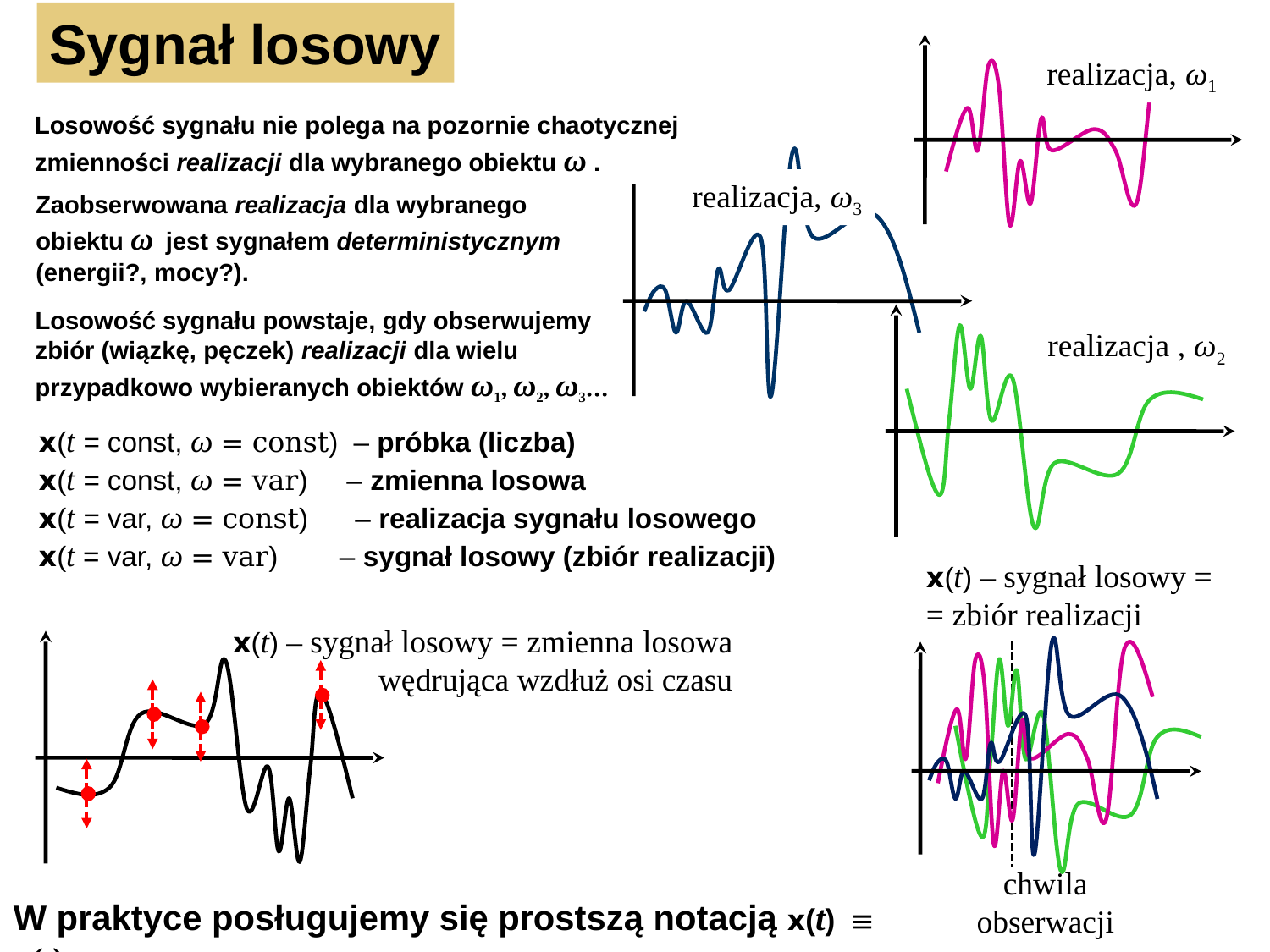

Sygnał losowy

realizacja, ω1

realizacja, ω3

realizacja , ω2
Losowość sygnału nie polega na pozornie chaotycznej
zmienności realizacji dla wybranego obiektu ω .
Zaobserwowana realizacja dla wybranego obiektu ω  jest sygnałem deterministycznym (energii?, mocy?).
Losowość sygnału powstaje, gdy obserwujemy
zbiór (wiązkę, pęczek) realizacji dla wielu
przypadkowo wybieranych obiektów ω1, ω2, ω3…
x(t = const, ω = const)  – próbka (liczba)
x(t = const, ω = var)     – zmienna losowa
x(t = var, ω = const)      – realizacja sygnału losowego
x(t = var, ω = var)	      – sygnał losowy (zbiór realizacji)
x(t) – sygnał losowy =
= zbiór realizacji

chwila
obserwacji

x(t) – sygnał losowy = zmienna losowa
wędrująca wzdłuż osi czasu
W praktyce posługujemy się prostszą notacją x(t) ≡ x(t).